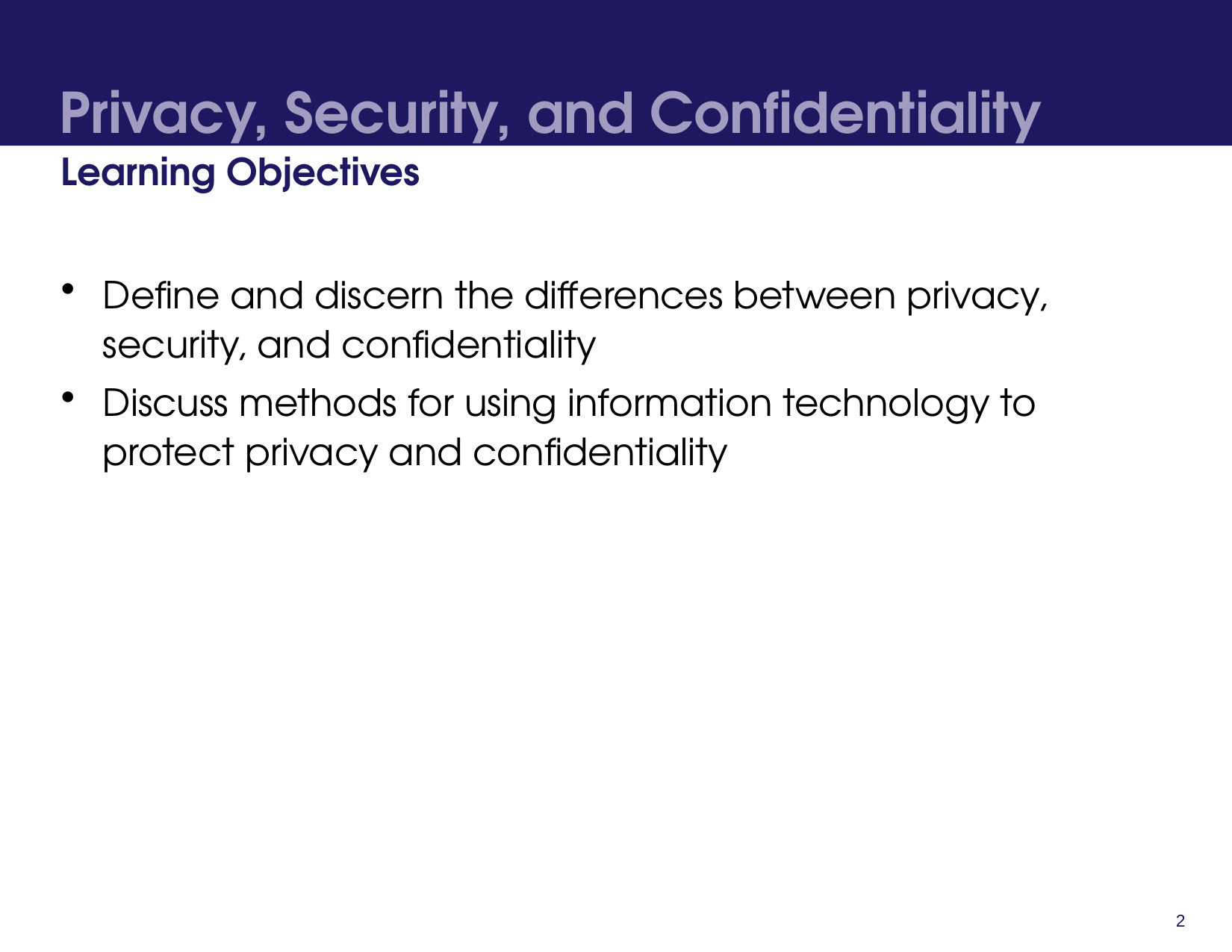

# Privacy, Security, and Confidentiality
Learning Objectives
Define and discern the differences between privacy, security, and confidentiality
Discuss methods for using information technology to protect privacy and confidentiality

2